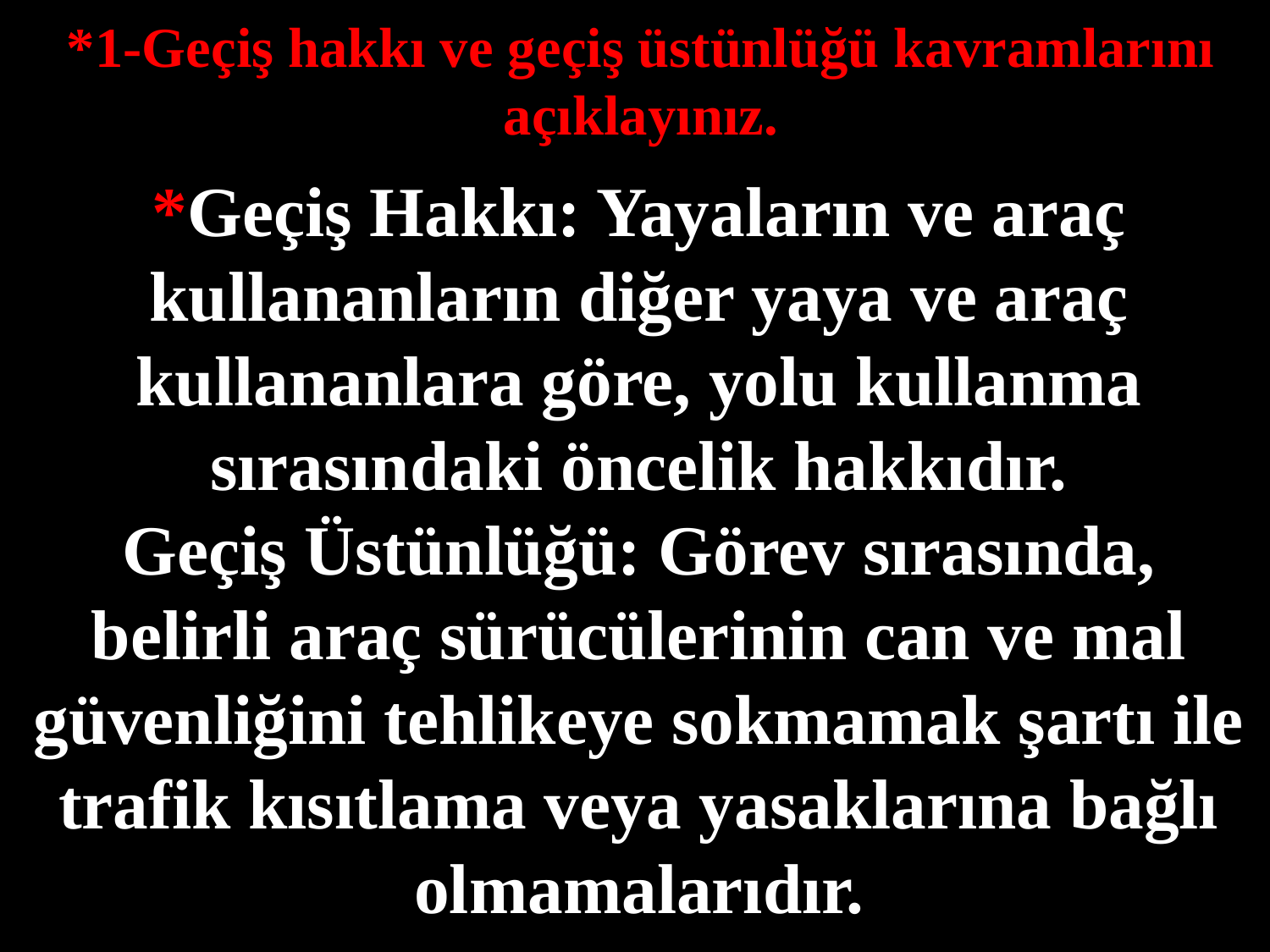

*1-Geçiş hakkı ve geçiş üstünlüğü kavramlarını açıklayınız.
*Geçiş Hakkı: Yayaların ve araç kullananların diğer yaya ve araç kullananlara göre, yolu kullanma sırasındaki öncelik hakkıdır.
Geçiş Üstünlüğü: Görev sırasında, belirli araç sürücülerinin can ve mal güvenliğini tehlikeye sokmamak şartı ile trafik kısıtlama veya yasaklarına bağlı olmamalarıdır.
#